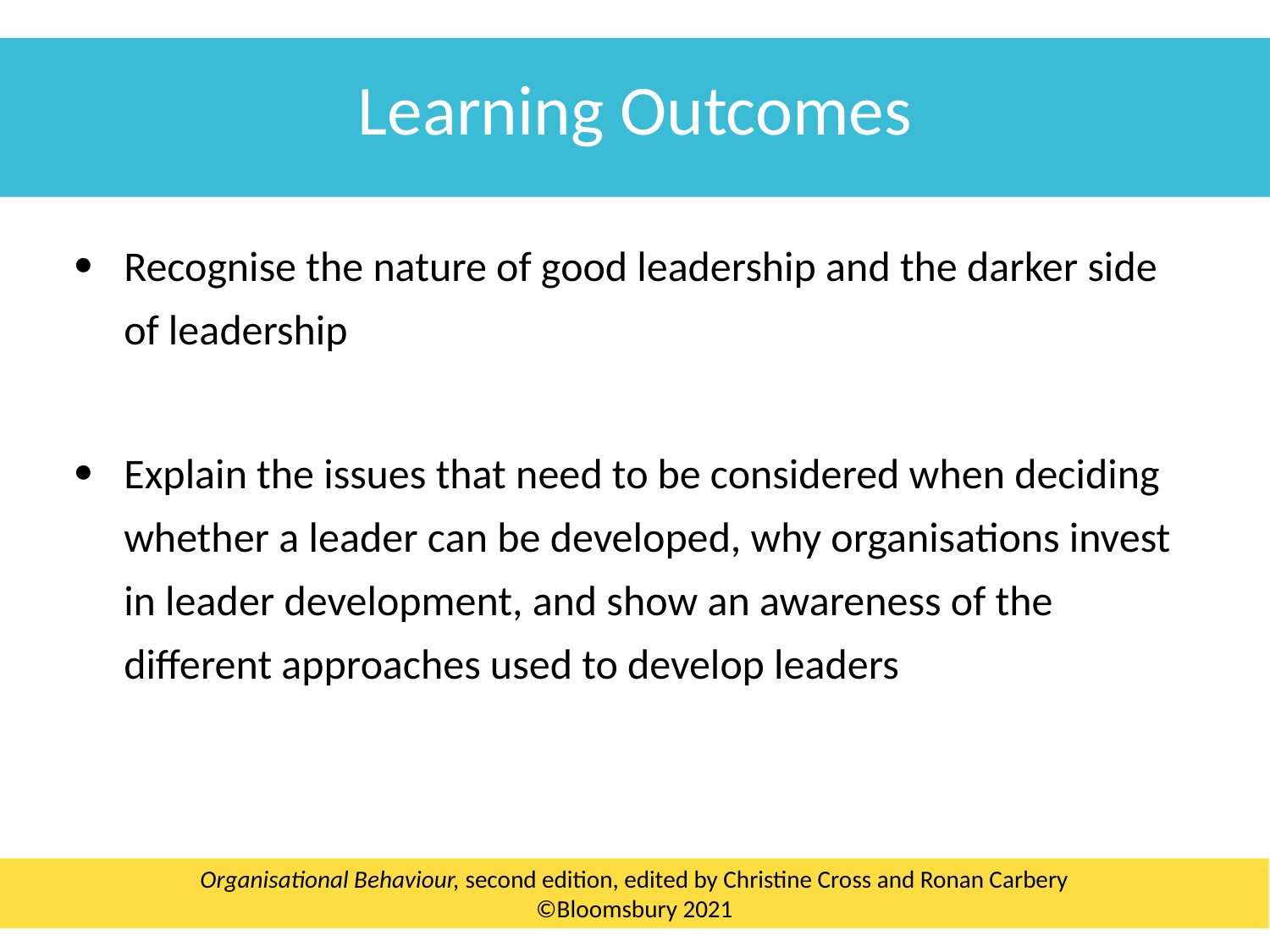

Learning Outcomes
Recognise the nature of good leadership and the darker side of leadership

Explain the issues that need to be considered when deciding whether a leader can be developed, why organisations invest in leader development, and show an awareness of the different approaches used to develop leaders